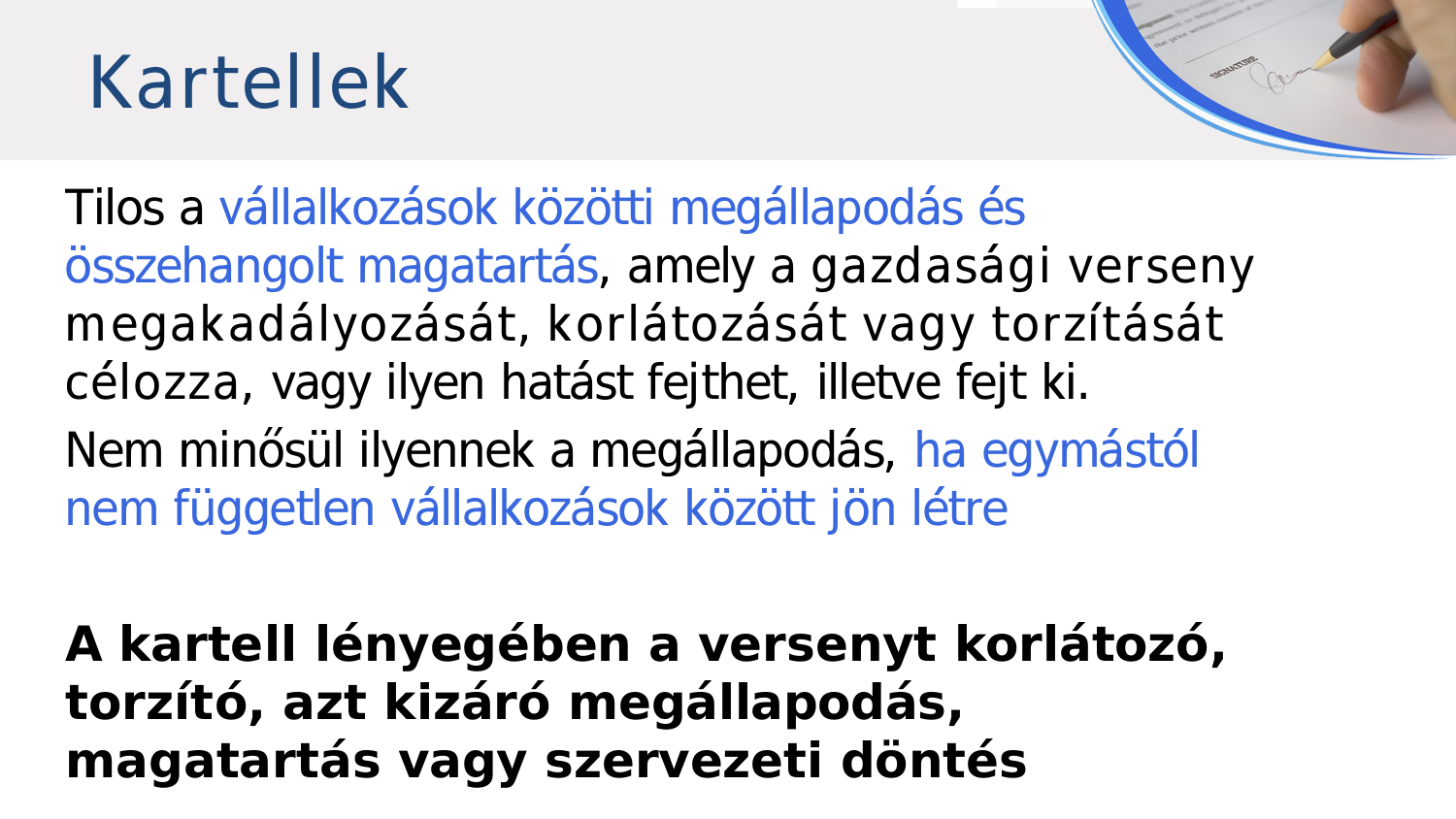

Kartellek
Tilos a vállalkozások közötti megállapodás és összehangolt magatartás, amely a gazdasági verseny megakadályozását, korlátozását vagy torzítását célozza, vagy ilyen hatást fejthet, illetve fejt ki.
Nem minősül ilyennek a megállapodás, ha egymástól nem független vállalkozások között jön létre

A kartell lényegében a versenyt korlátozó, torzító, azt kizáró megállapodás,  magatartás vagy szervezeti döntés